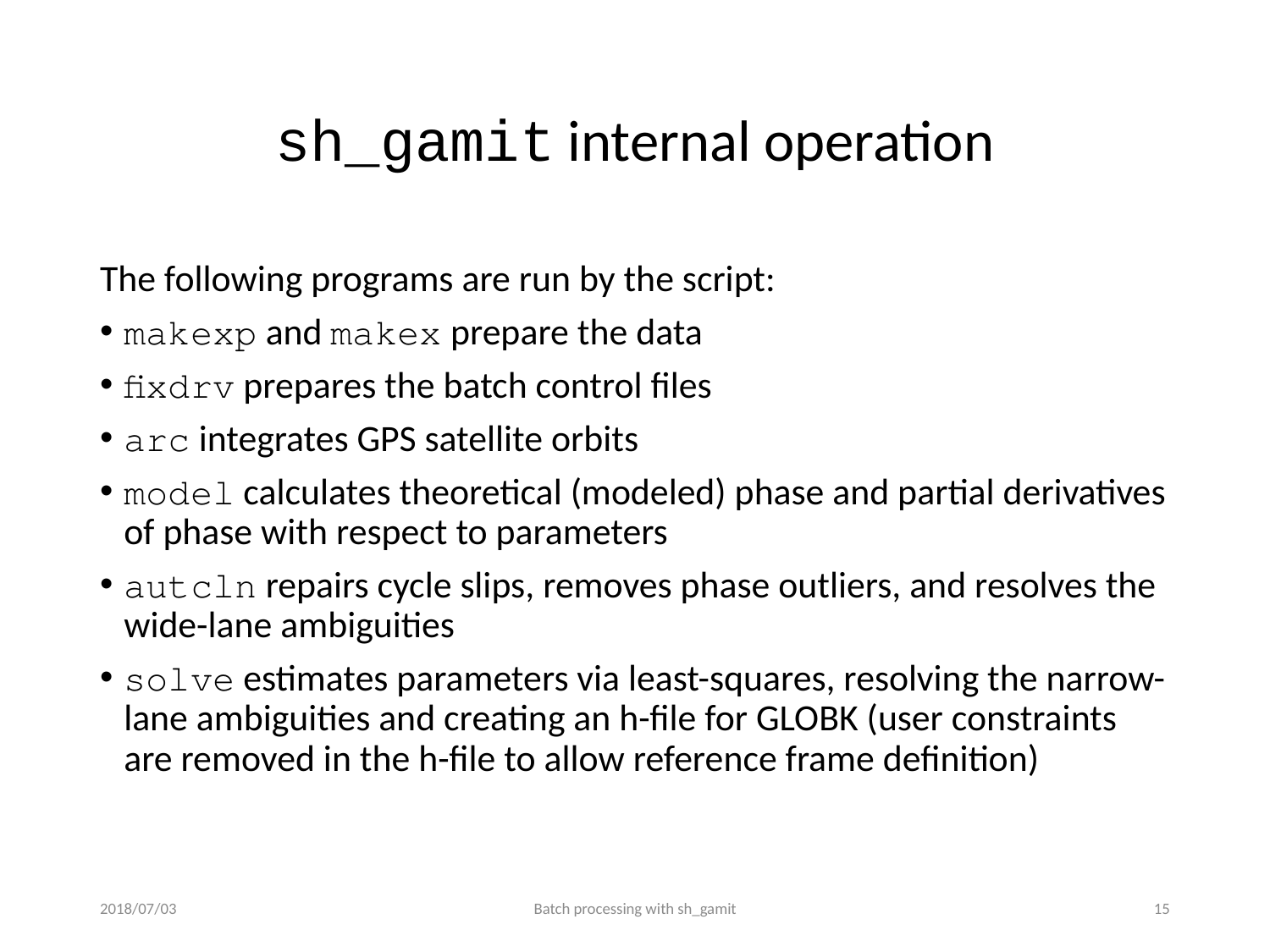

# sh_gamit internal operation
The following programs are run by the script:
makexp and makex prepare the data
fixdrv prepares the batch control files
arc integrates GPS satellite orbits
model calculates theoretical (modeled) phase and partial derivatives of phase with respect to parameters
autcln repairs cycle slips, removes phase outliers, and resolves the wide-lane ambiguities
solve estimates parameters via least-squares, resolving the narrow-lane ambiguities and creating an h-file for GLOBK (user constraints are removed in the h-file to allow reference frame definition)
2018/07/03
Batch processing with sh_gamit
15